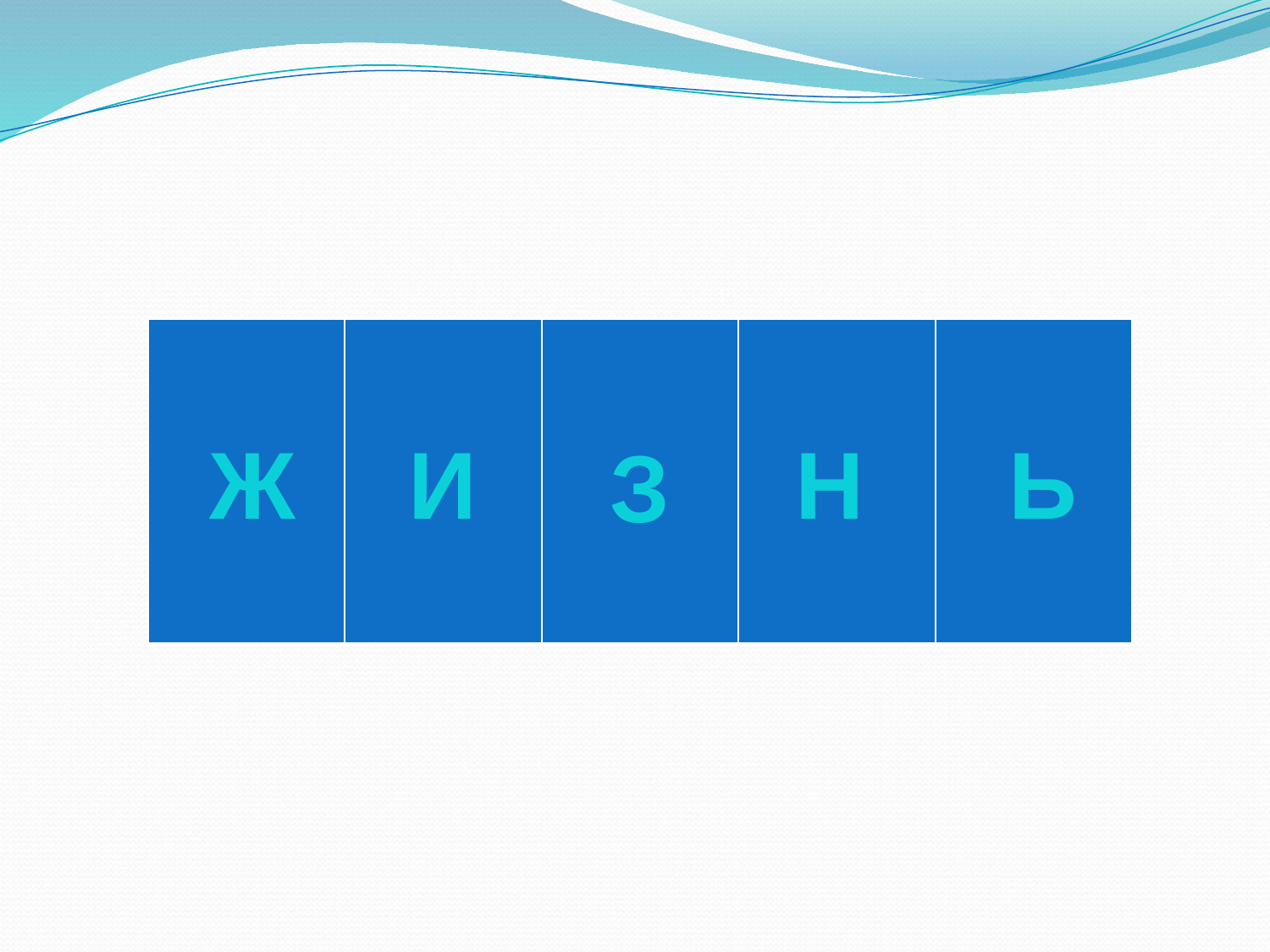

|  |  |  |  |  |
| --- | --- | --- | --- | --- |
Ж
И
Н
Ь
З